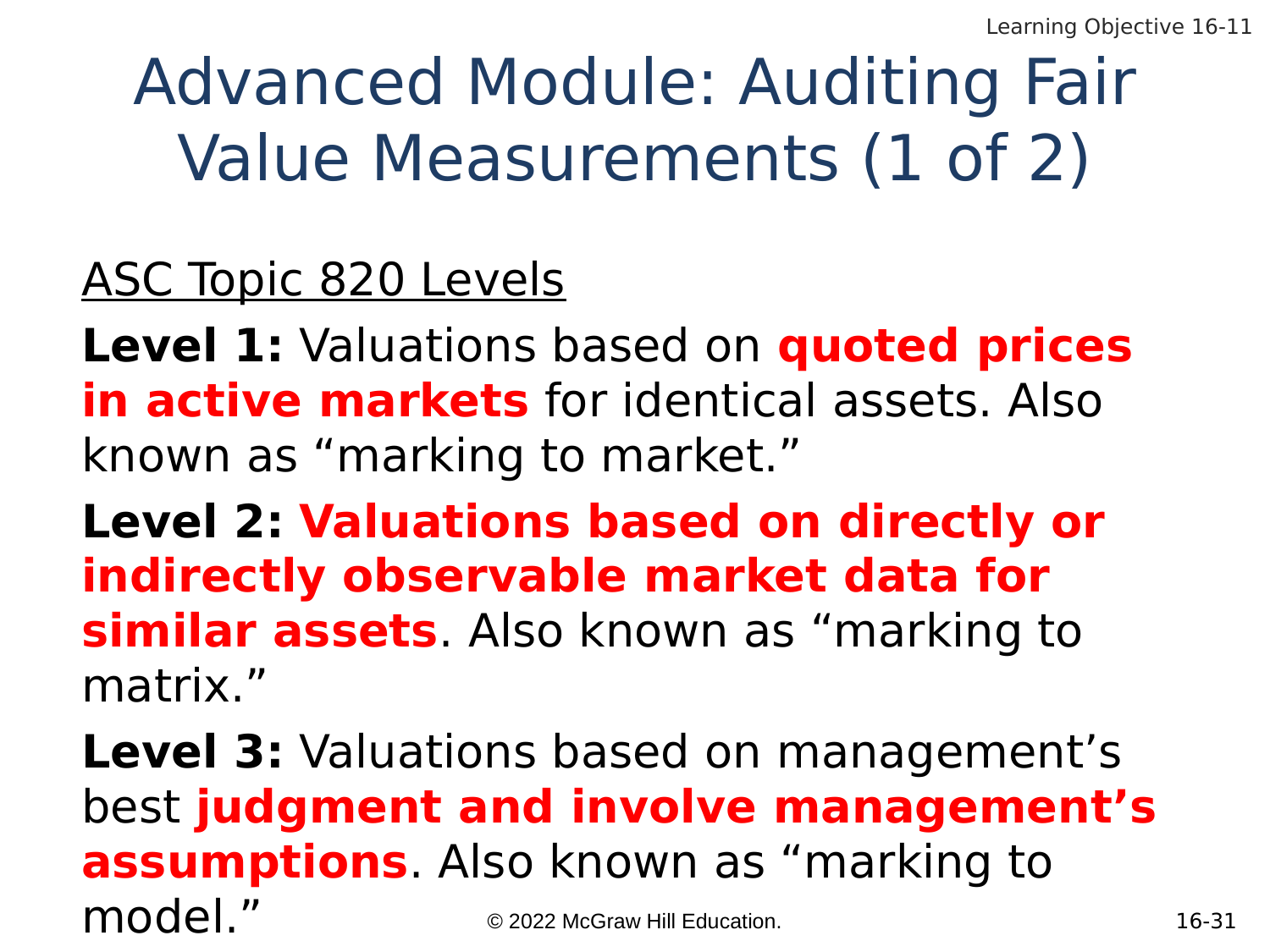

Learning Objective 16-11
# Advanced Module: Auditing Fair Value Measurements (1 of 2)
ASC Topic 820 Levels
Level 1: Valuations based on quoted prices in active markets for identical assets. Also known as “marking to market.”
Level 2: Valuations based on directly or indirectly observable market data for similar assets. Also known as “marking to matrix.”
Level 3: Valuations based on management’s best judgment and involve management’s assumptions. Also known as “marking to model.”